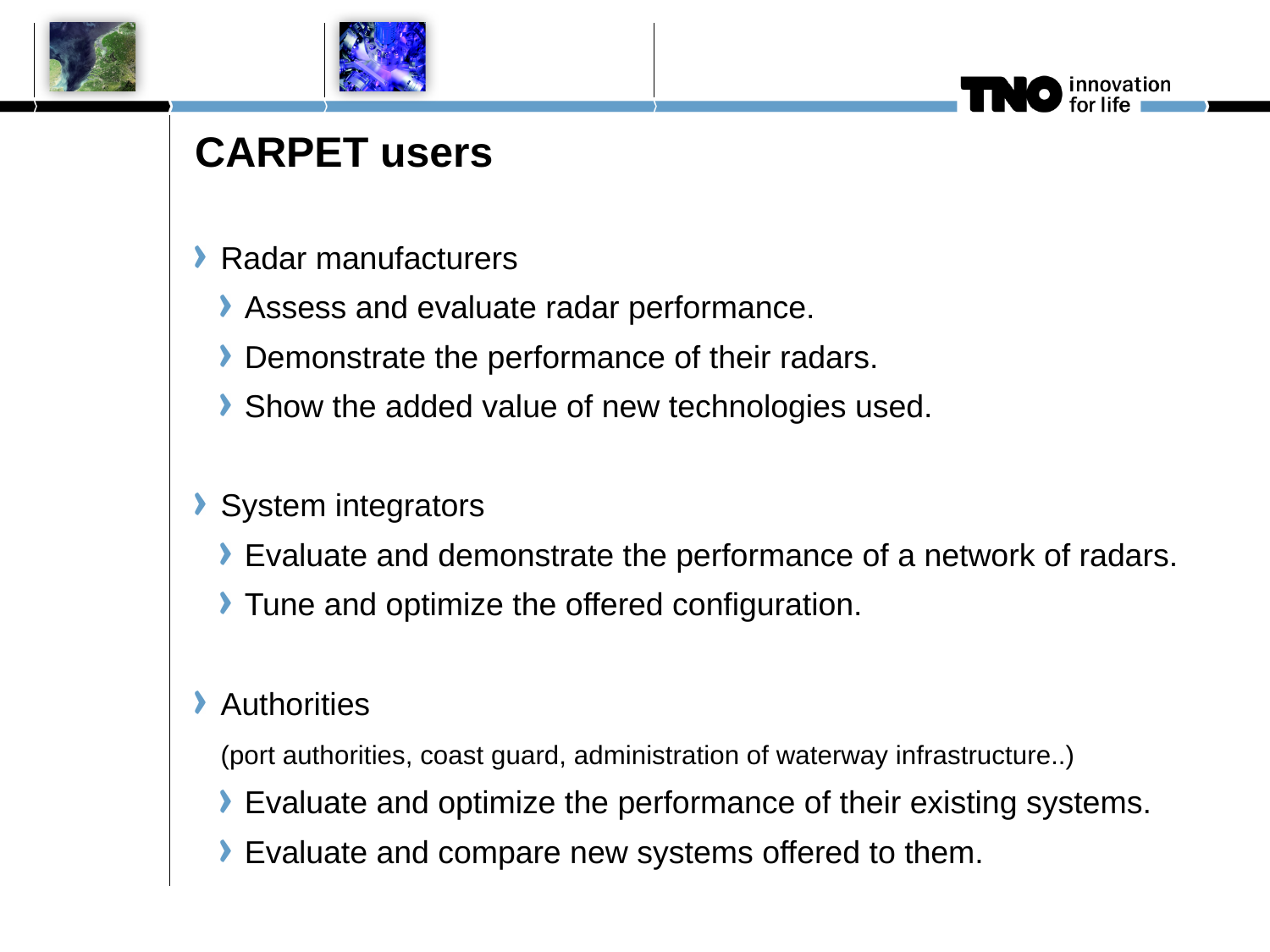

# CARPET users
Radar manufacturers
Assess and evaluate radar performance.
Demonstrate the performance of their radars.
Show the added value of new technologies used.

System integrators
Evaluate and demonstrate the performance of a network of radars.
Tune and optimize the offered configuration.

Authorities
(port authorities, coast guard, administration of waterway infrastructure..)
Evaluate and optimize the performance of their existing systems.
Evaluate and compare new systems offered to them.